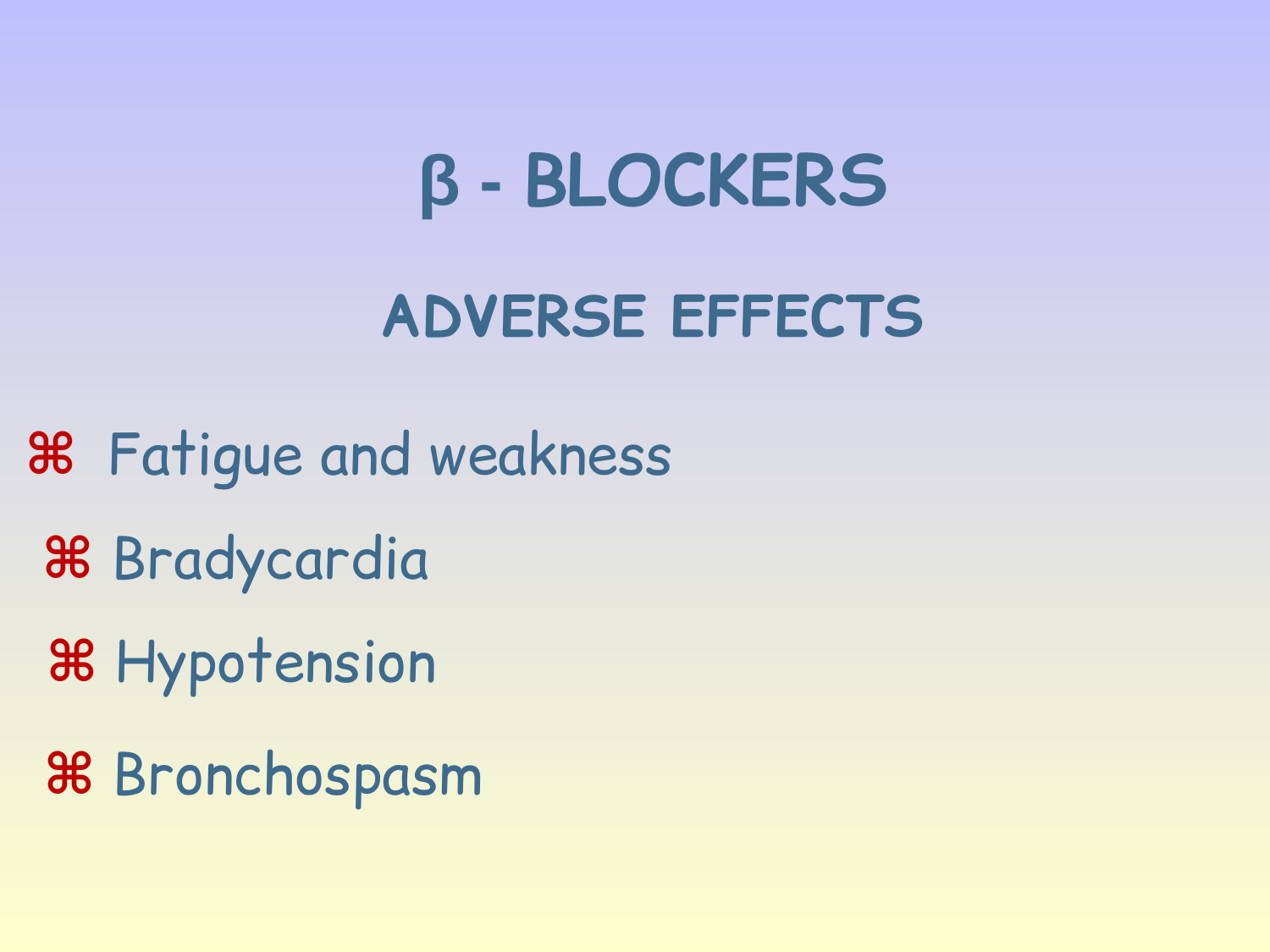

β - BLOCKERS

ADVERSE EFFECTS

 ⌘  Fatigue and weakness

  ⌘ Bradycardia

  ⌘ Hypotension

  ⌘ Bronchospasm

#